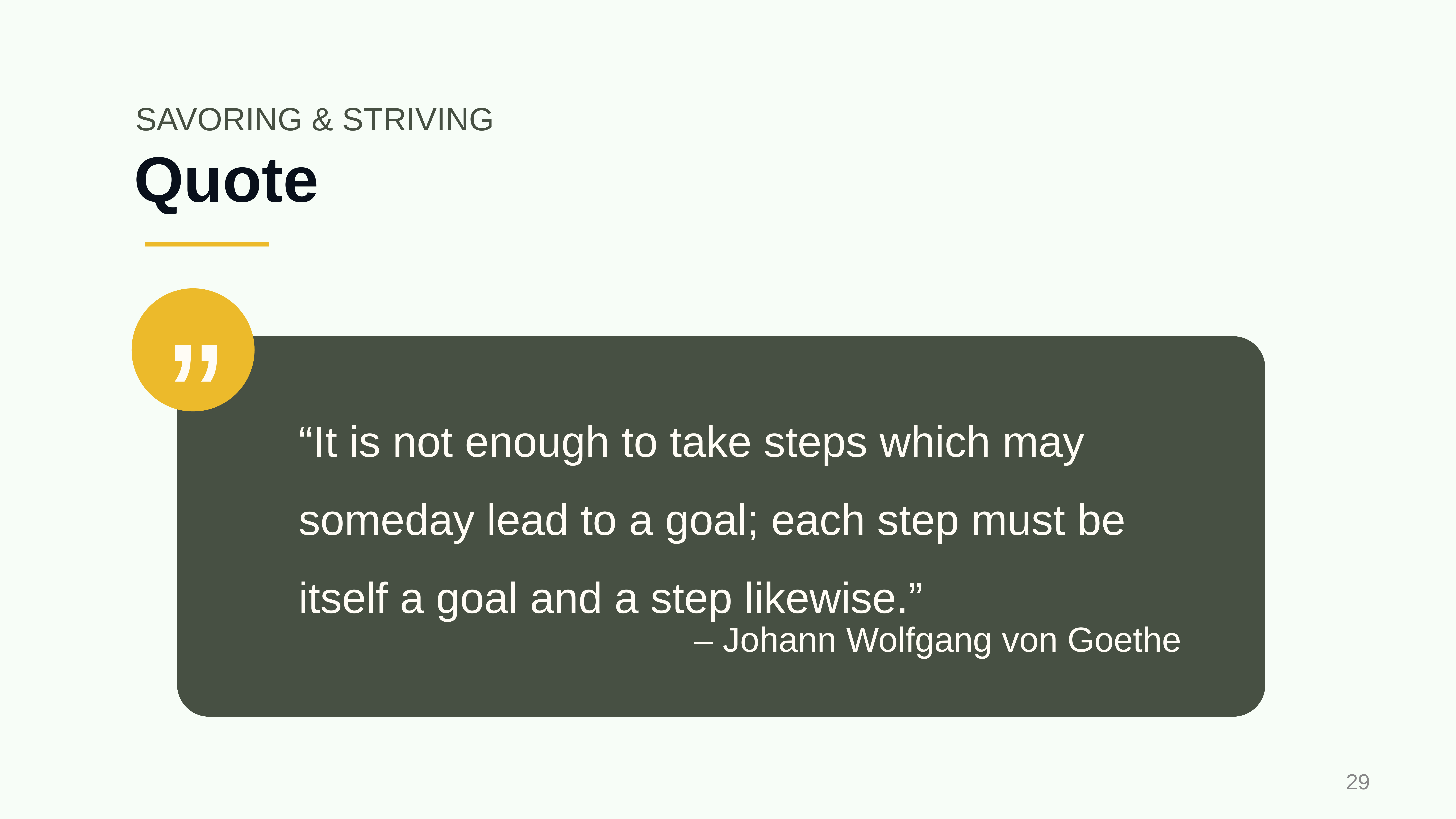

SAVORING & STRIVING
# Quote

”

“It is not enough to take steps which may someday lead to a goal; each step must be itself a goal and a step likewise.”
– Johann Wolfgang von Goethe
29